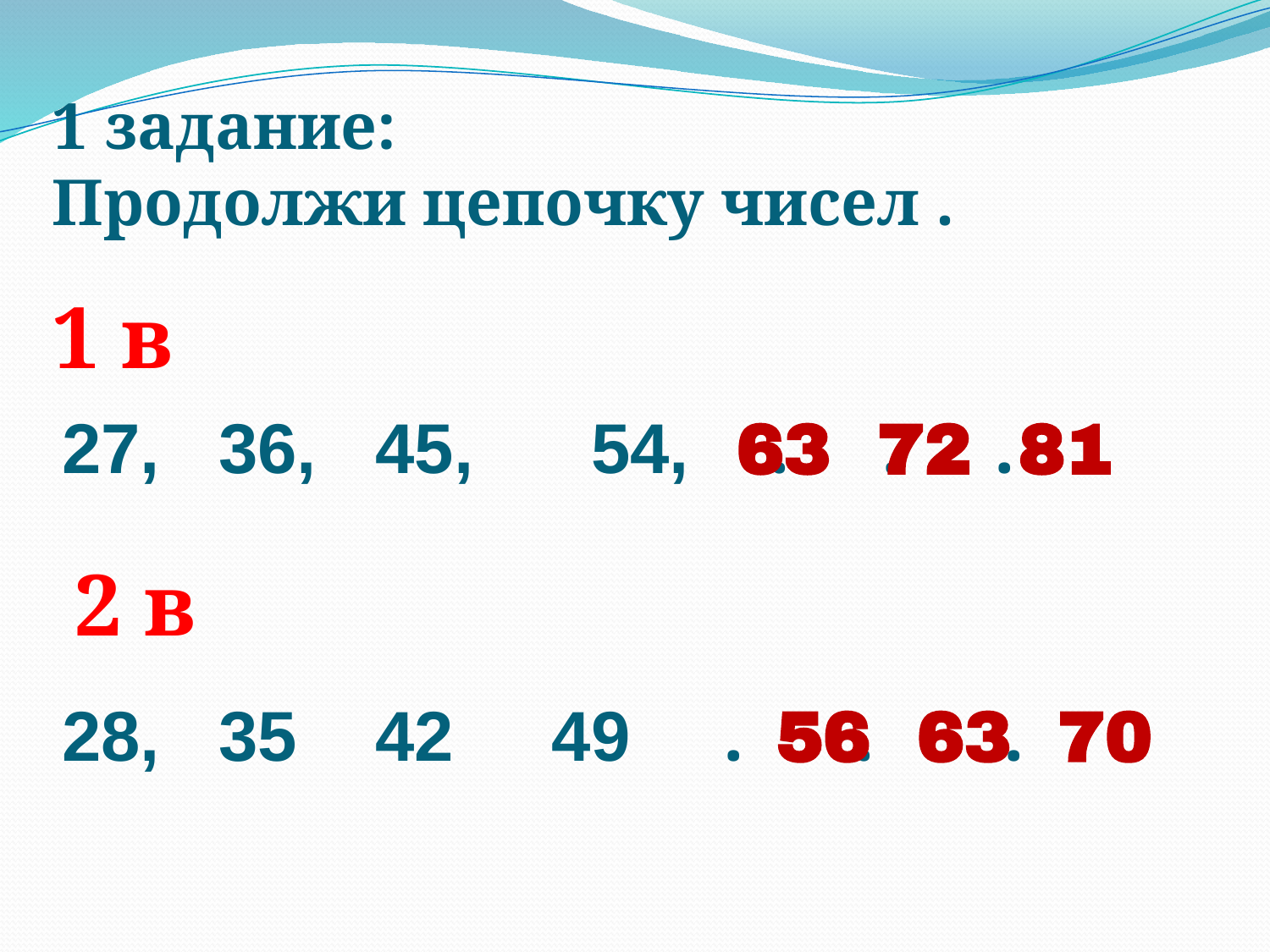

1 задание:
Продолжи цепочку чисел .
1 в
63  72  81
27,   36,   45,      54,    .     .     .
2 в
28,   35    42     49     .      .       .
56  63  70